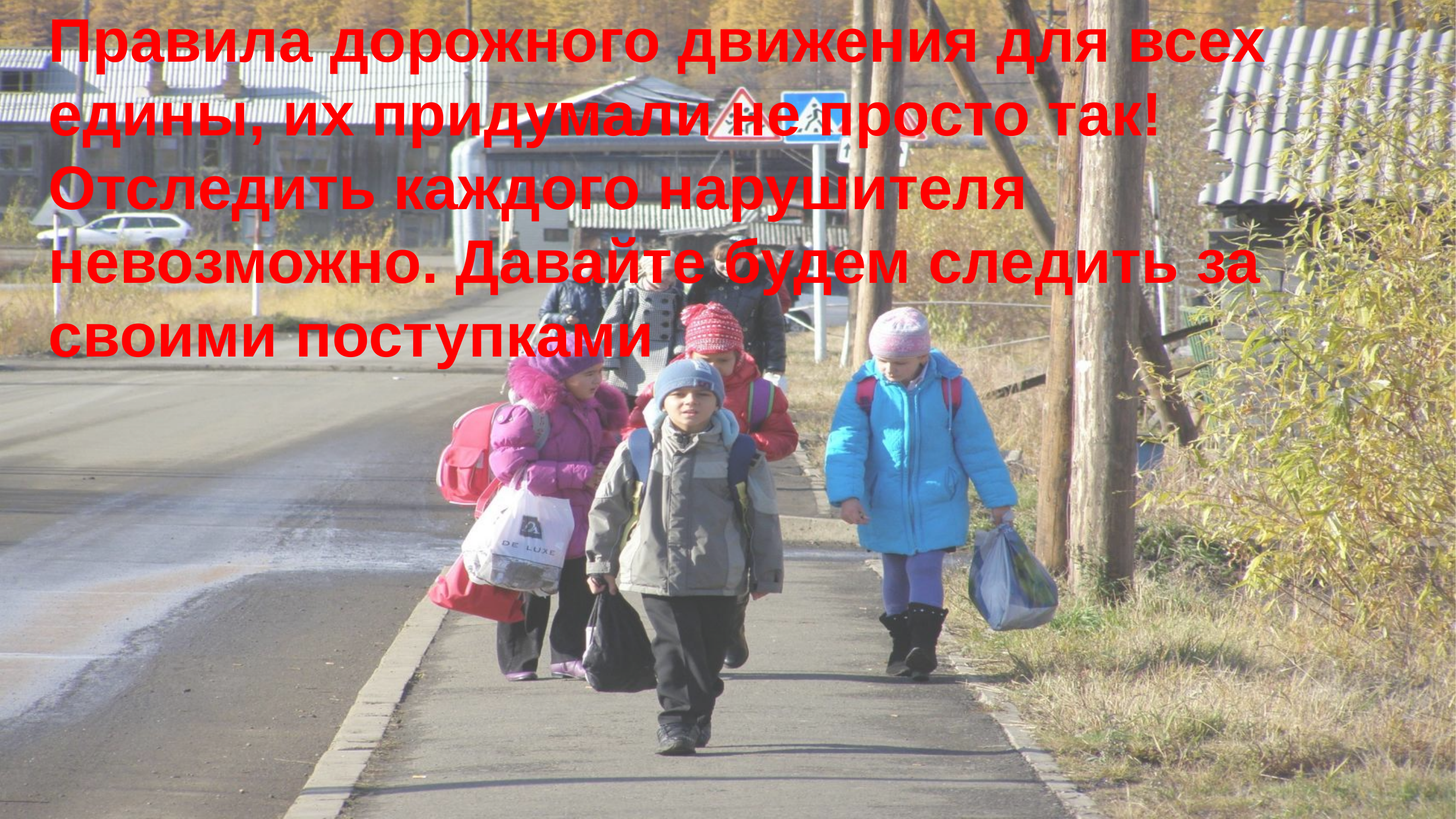

# Правила дорожного движения для всех едины, их придумали не просто так! Отследить каждого нарушителя невозможно. Давайте будем следить за своими поступками